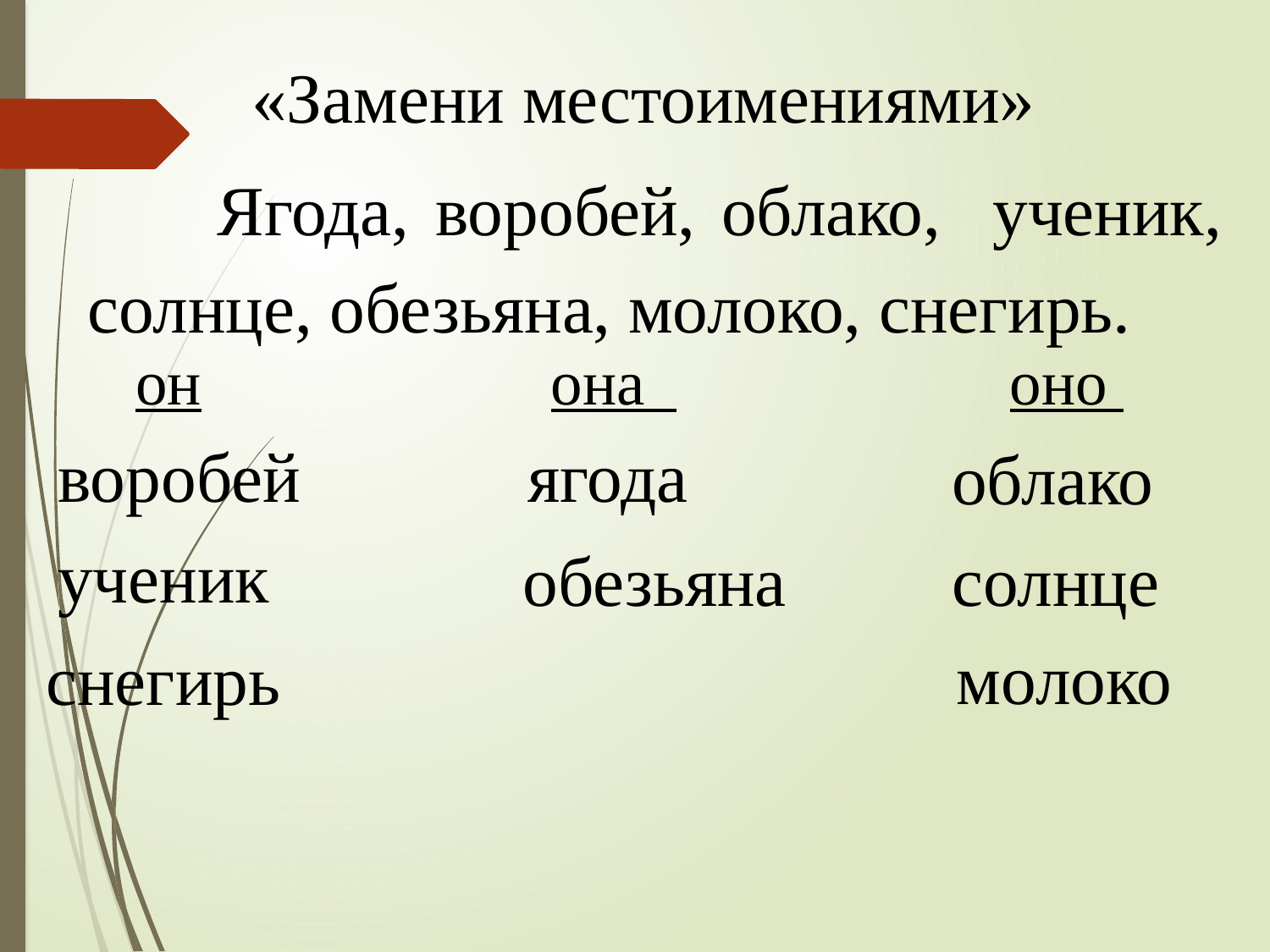

«Замени местоимениями»
     Ягода, воробей, облако,  ученик, солнце, обезьяна, молоко, снегирь.
     он                      она                       оно
воробей
ягода
облако
ученик
обезьяна
солнце
молоко
снегирь